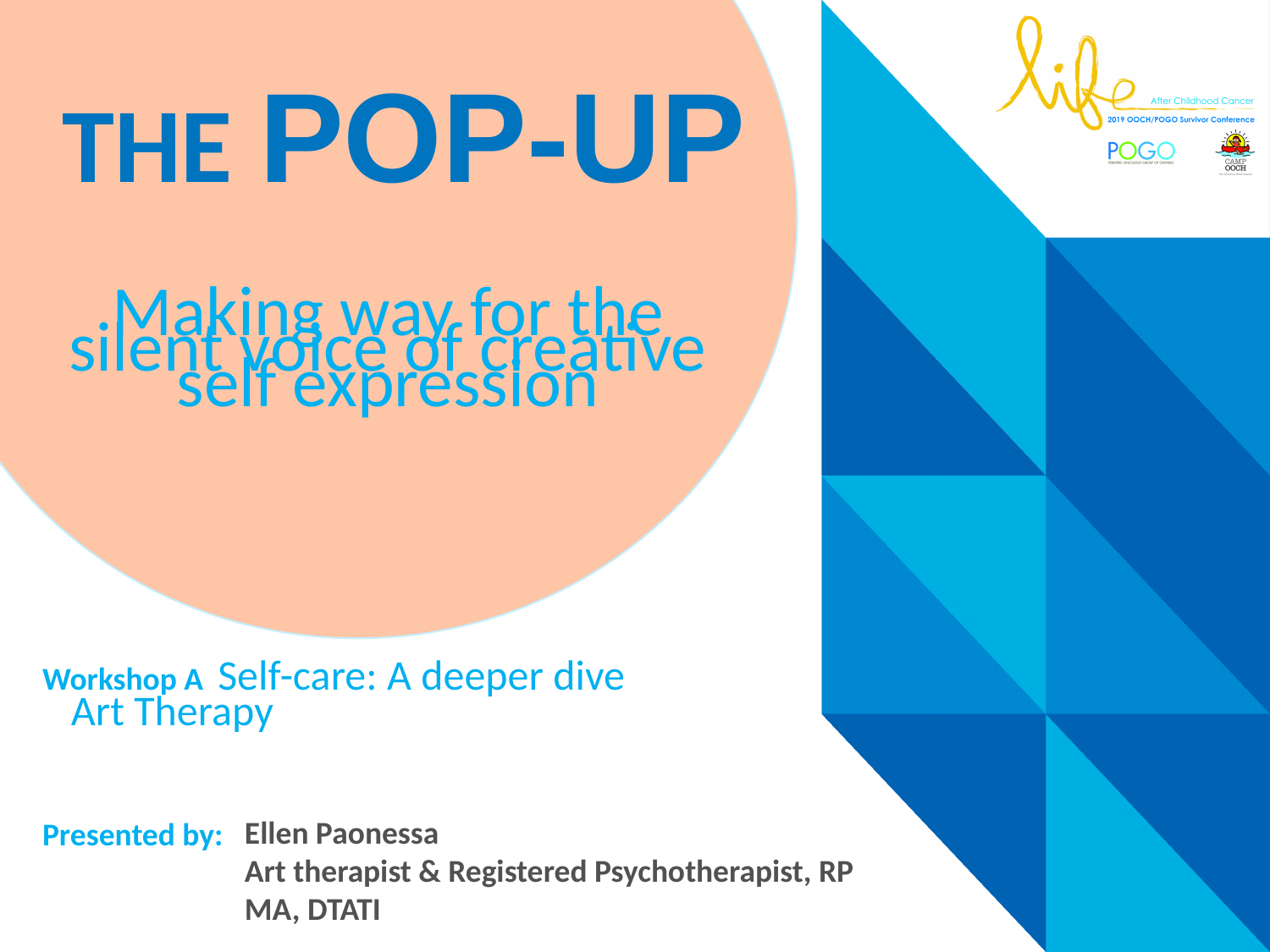

The Pop-Up
Making way for the silent voice of creative self expression

Workshop A  Self-care: A deeper dive
   Art Therapy

Presented by:
Ellen Paonessa
Art therapist & Registered Psychotherapist, RP
MA, DTATI